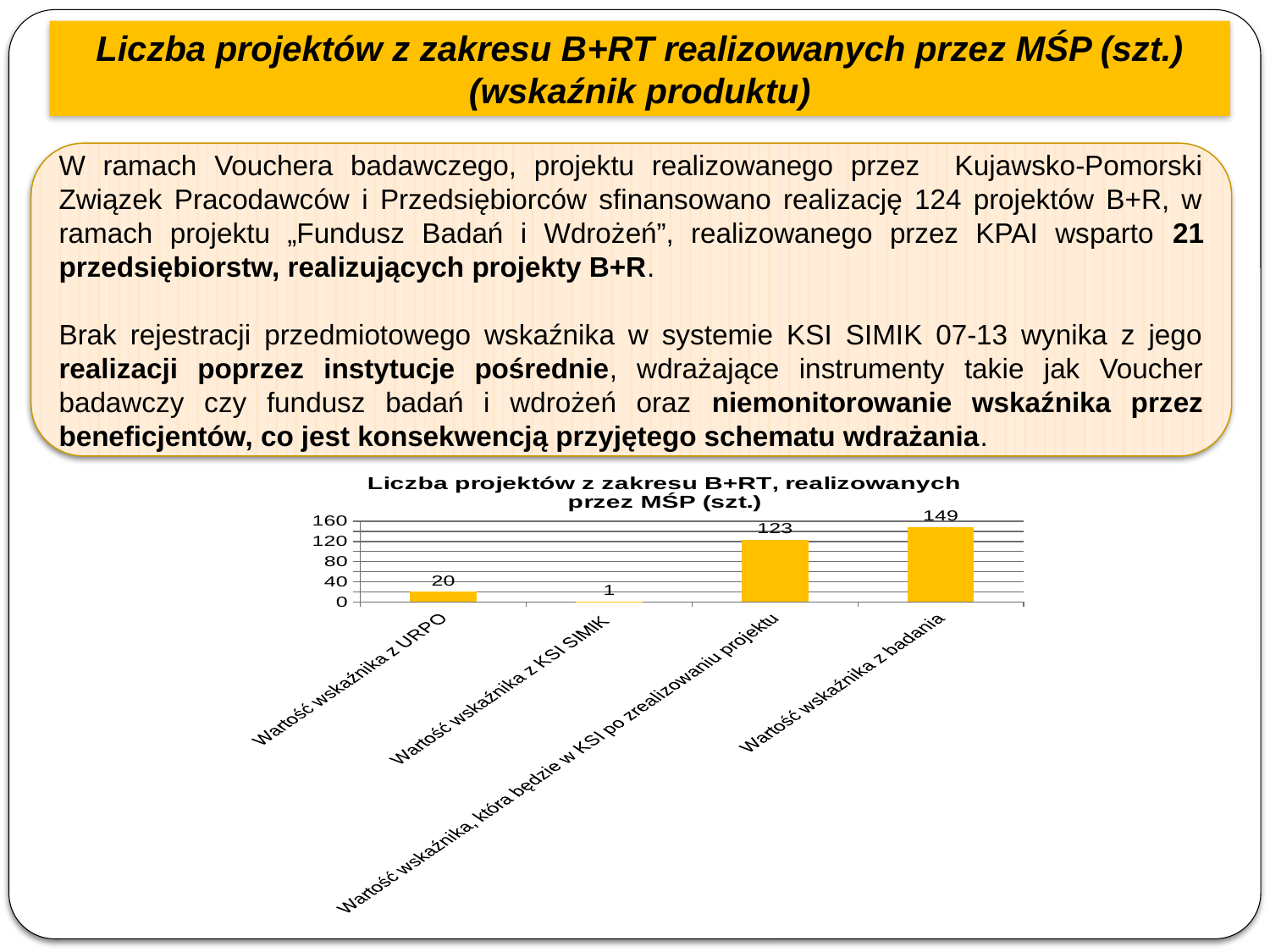

Liczba projektów z zakresu B+RT realizowanych przez MŚP (szt.) (wskaźnik produktu)
W ramach Vouchera badawczego, projektu realizowanego przez  Kujawsko-Pomorski Związek Pracodawców i Przedsiębiorców sfinansowano realizację 124 projektów B+R, w ramach projektu „Fundusz Badań i Wdrożeń”, realizowanego przez KPAI wsparto 21 przedsiębiorstw, realizujących projekty B+R.

Brak rejestracji przedmiotowego wskaźnika w systemie KSI SIMIK 07-13 wynika z jego realizacji poprzez instytucje pośrednie, wdrażające instrumenty takie jak Voucher badawczy czy fundusz badań i wdrożeń oraz niemonitorowanie wskaźnika przez beneficjentów, co jest konsekwencją przyjętego schematu wdrażania.

### Chart: Liczba projektów z zakresu B+RT, realizowanych przez MŚP (szt.)

| Category | Liczba projektów z zakresu B+R, realizowanych przez MŚP (szt.) |
|---|---|
| Wartość wskaźnika z URPO | 20.0 |
| Wartość wskaźnika z KSI SIMIK  | 1.0 |
| Wartość wskaźnika, która będzie w KSI po zrealizowaniu projektu | 123.0 |
| Wartość wskaźnika z badania | 149.0 |